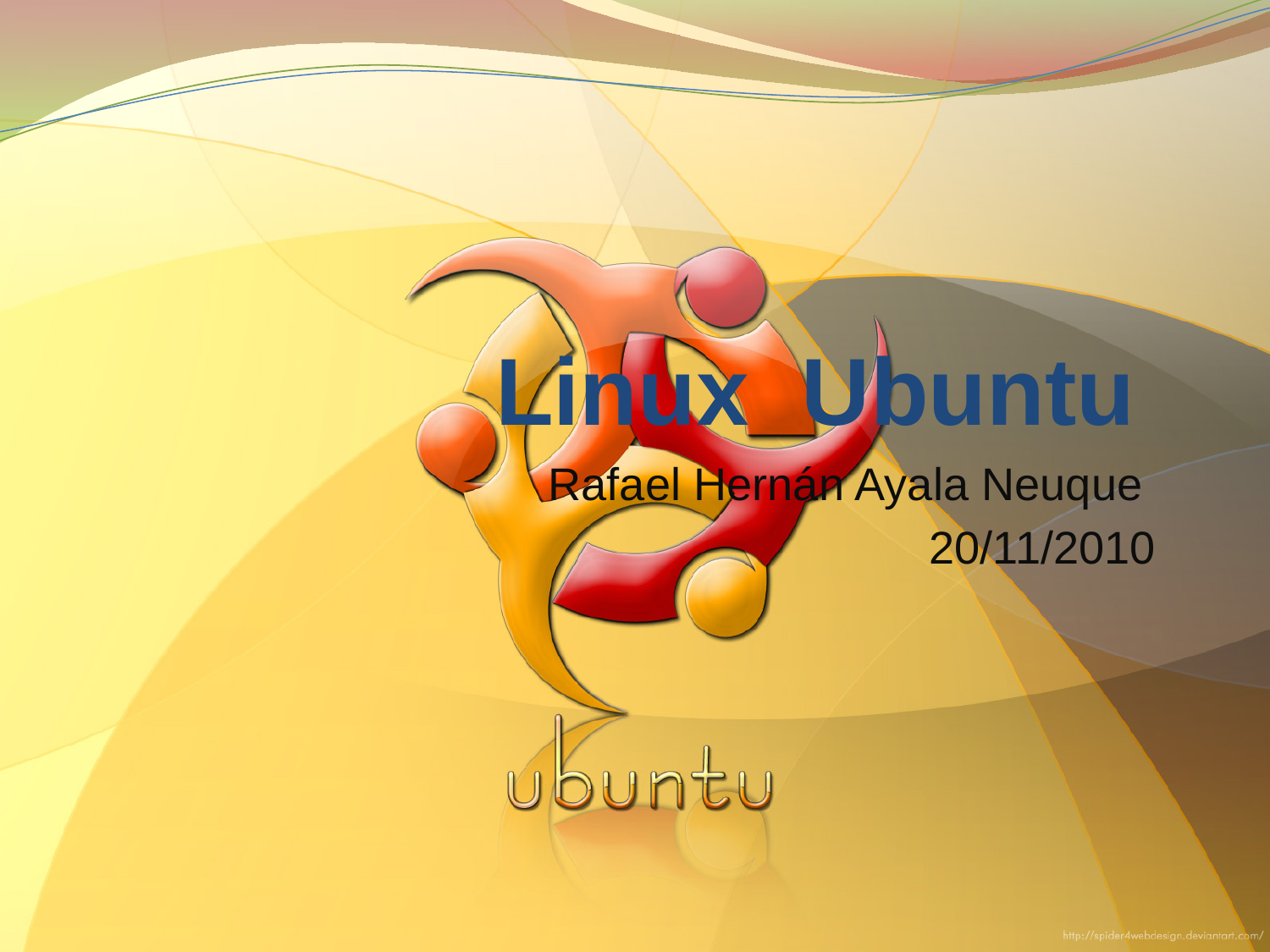

# Linux  Ubuntu
Rafael Hernán Ayala Neuque
20/11/2010